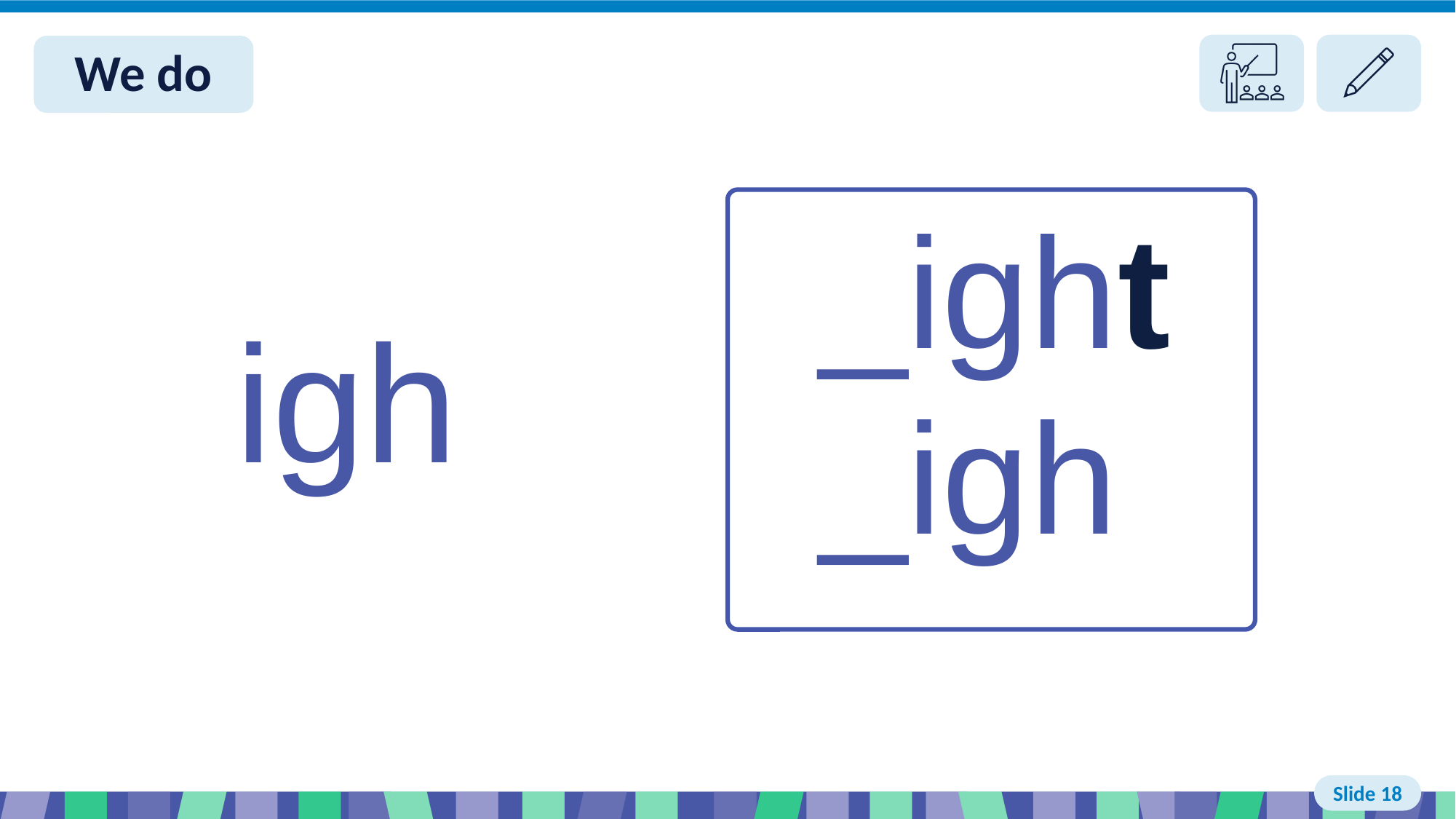

# Slide 18 We do

_ight
_igh
 igh